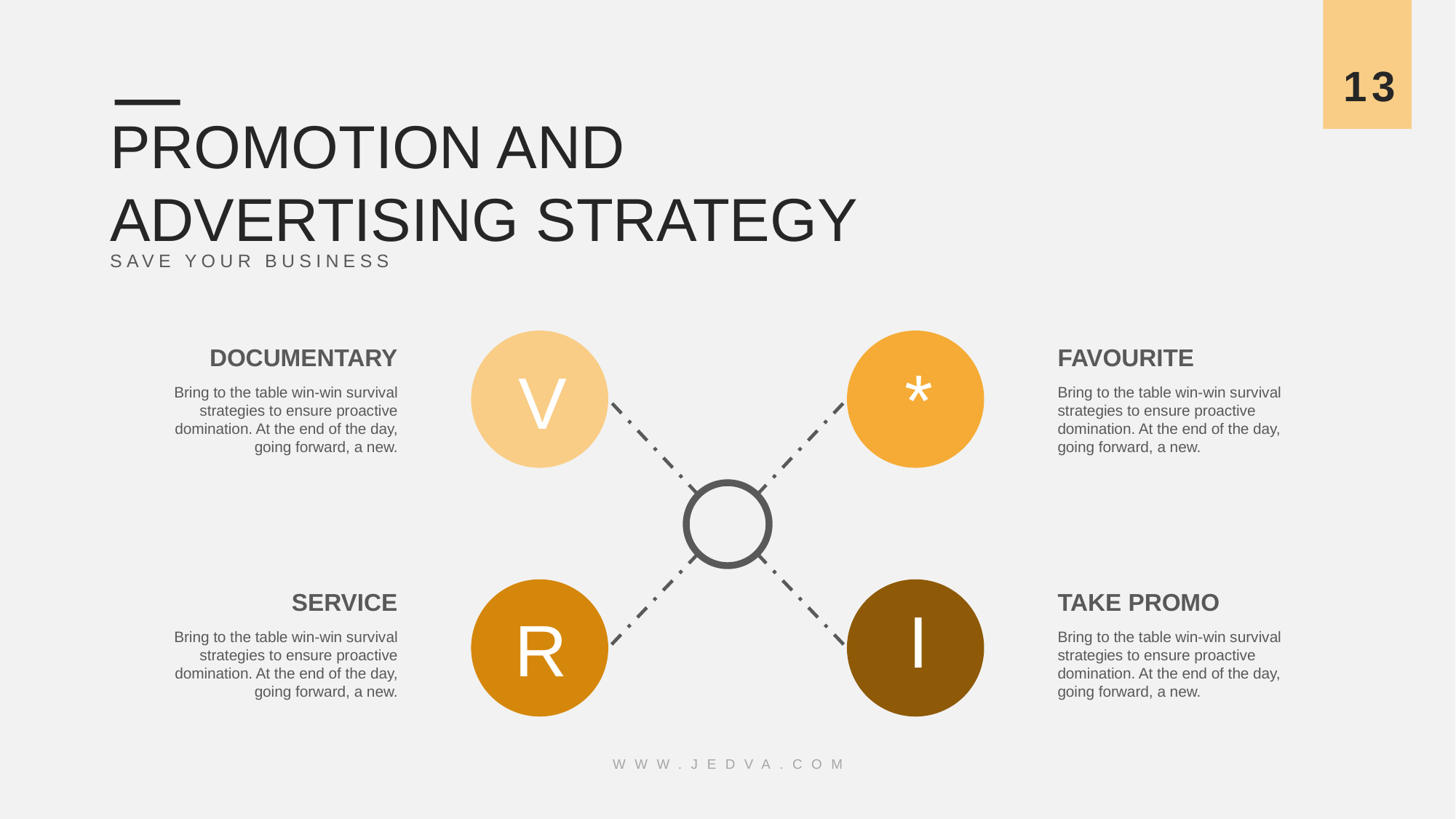

13

PROMOTION AND
ADVERTISING STRATEGY
SAVE YOUR BUSINESS

DOCUMENTARY
FAVOURITE
*
V
Bring to the table win-win survival strategies to ensure proactive domination. At the end of the day, going forward, a new.
Bring to the table win-win survival strategies to ensure proactive domination. At the end of the day, going forward, a new.

SERVICE
TAKE PROMO
I
R
Bring to the table win-win survival strategies to ensure proactive domination. At the end of the day, going forward, a new.
Bring to the table win-win survival strategies to ensure proactive domination. At the end of the day, going forward, a new.
WWW.JEDVA.COM